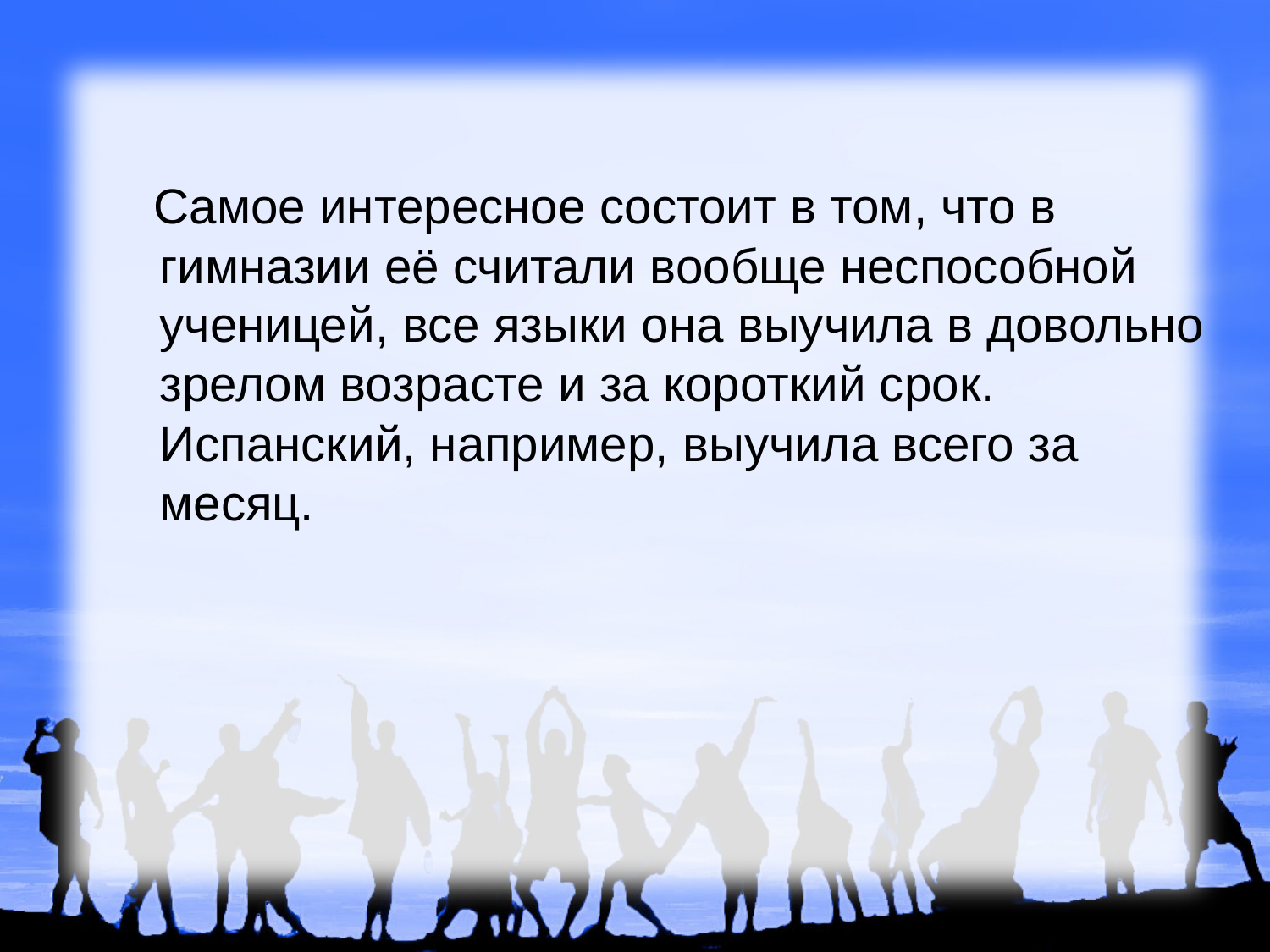

Самое интересное состоит в том, что в гимназии её считали вообще неспособной ученицей, все языки она выучила в довольно зрелом возрасте и за короткий срок. Испанский, например, выучила всего за месяц.